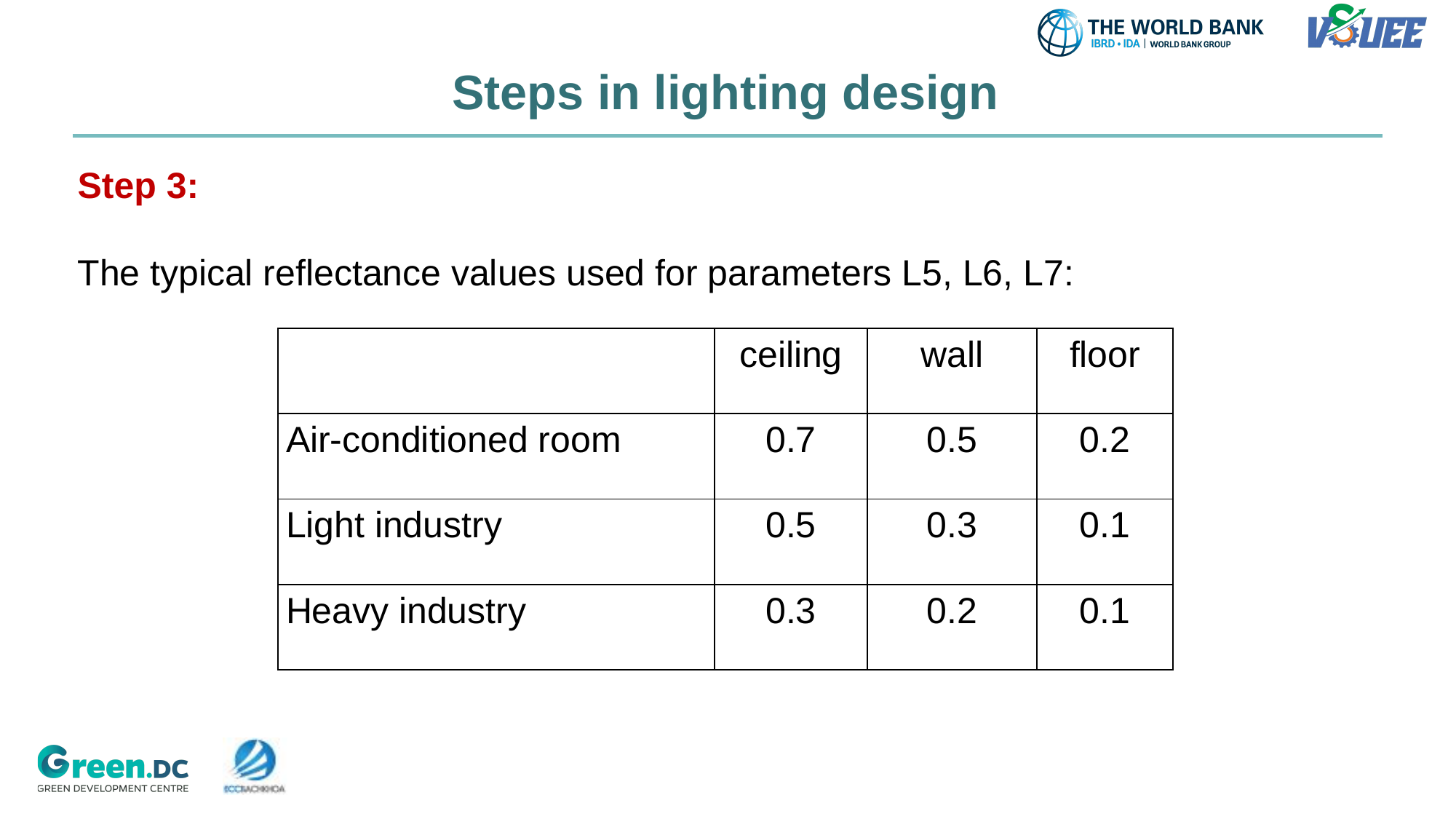

# Steps in lighting design
Step 3:

The typical reflectance values used for parameters L5, L6, L7:

|  | ceiling | wall | floor |
| --- | --- | --- | --- |
| Air-conditioned room | 0.7 | 0.5 | 0.2 |
| Light industry | 0.5 | 0.3 | 0.1 |
| Heavy industry | 0.3 | 0.2 | 0.1 |